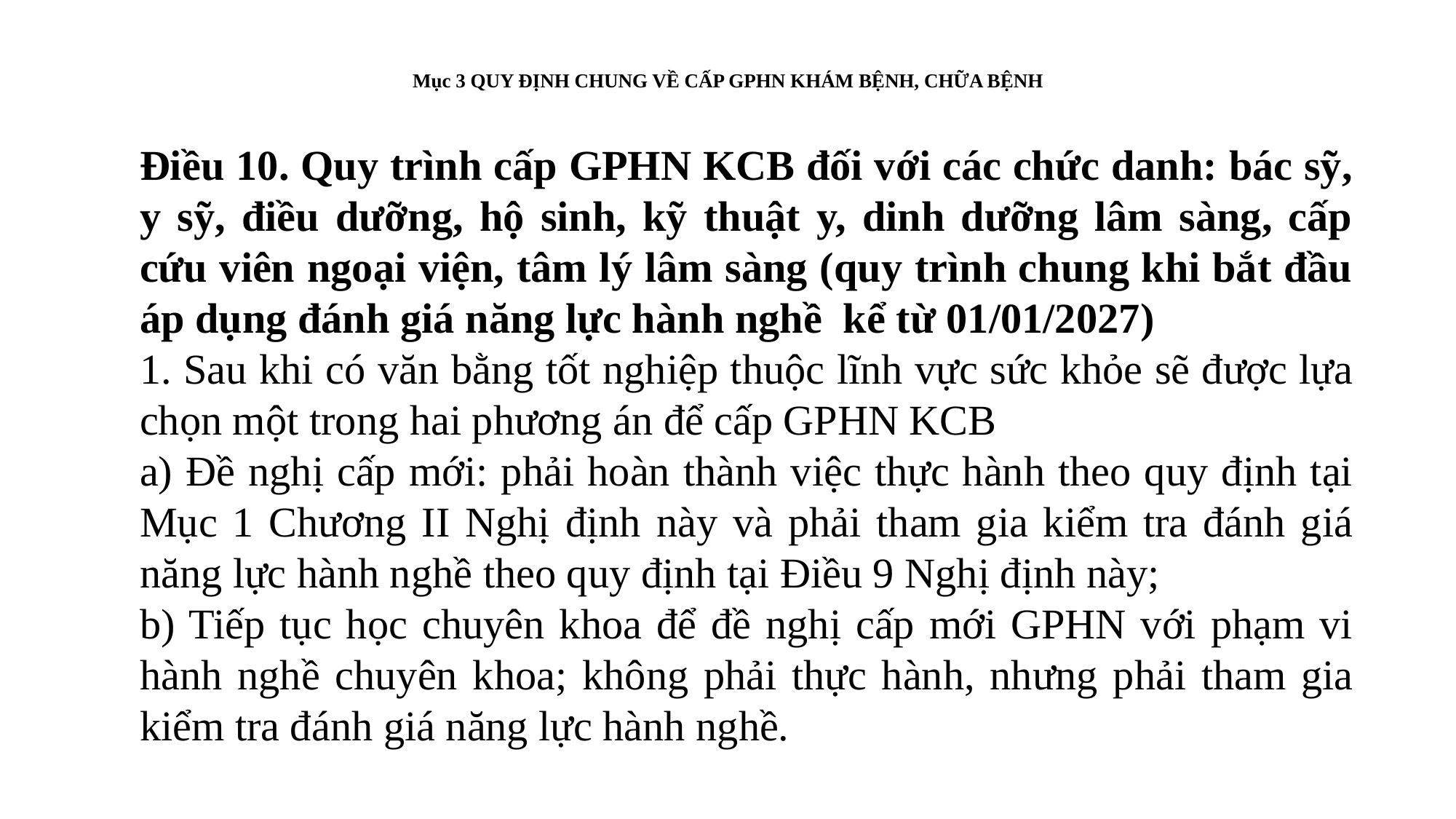

# Mục 3 QUY ĐỊNH CHUNG VỀ CẤP GPHN KHÁM BỆNH, CHỮA BỆNH
Điều 10. Quy trình cấp GPHN KCB đối với các chức danh: bác sỹ, y sỹ, điều dưỡng, hộ sinh, kỹ thuật y, dinh dưỡng lâm sàng, cấp cứu viên ngoại viện, tâm lý lâm sàng (quy trình chung khi bắt đầu áp dụng đánh giá năng lực hành nghề  kể từ 01/01/2027)
1. Sau khi có văn bằng tốt nghiệp thuộc lĩnh vực sức khỏe sẽ được lựa chọn một trong hai phương án để cấp GPHN KCB
a) Đề nghị cấp mới: phải hoàn thành việc thực hành theo quy định tại Mục 1 Chương II Nghị định này và phải tham gia kiểm tra đánh giá năng lực hành nghề theo quy định tại Điều 9 Nghị định này;
b) Tiếp tục học chuyên khoa để đề nghị cấp mới GPHN với phạm vi hành nghề chuyên khoa; không phải thực hành, nhưng phải tham gia kiểm tra đánh giá năng lực hành nghề.